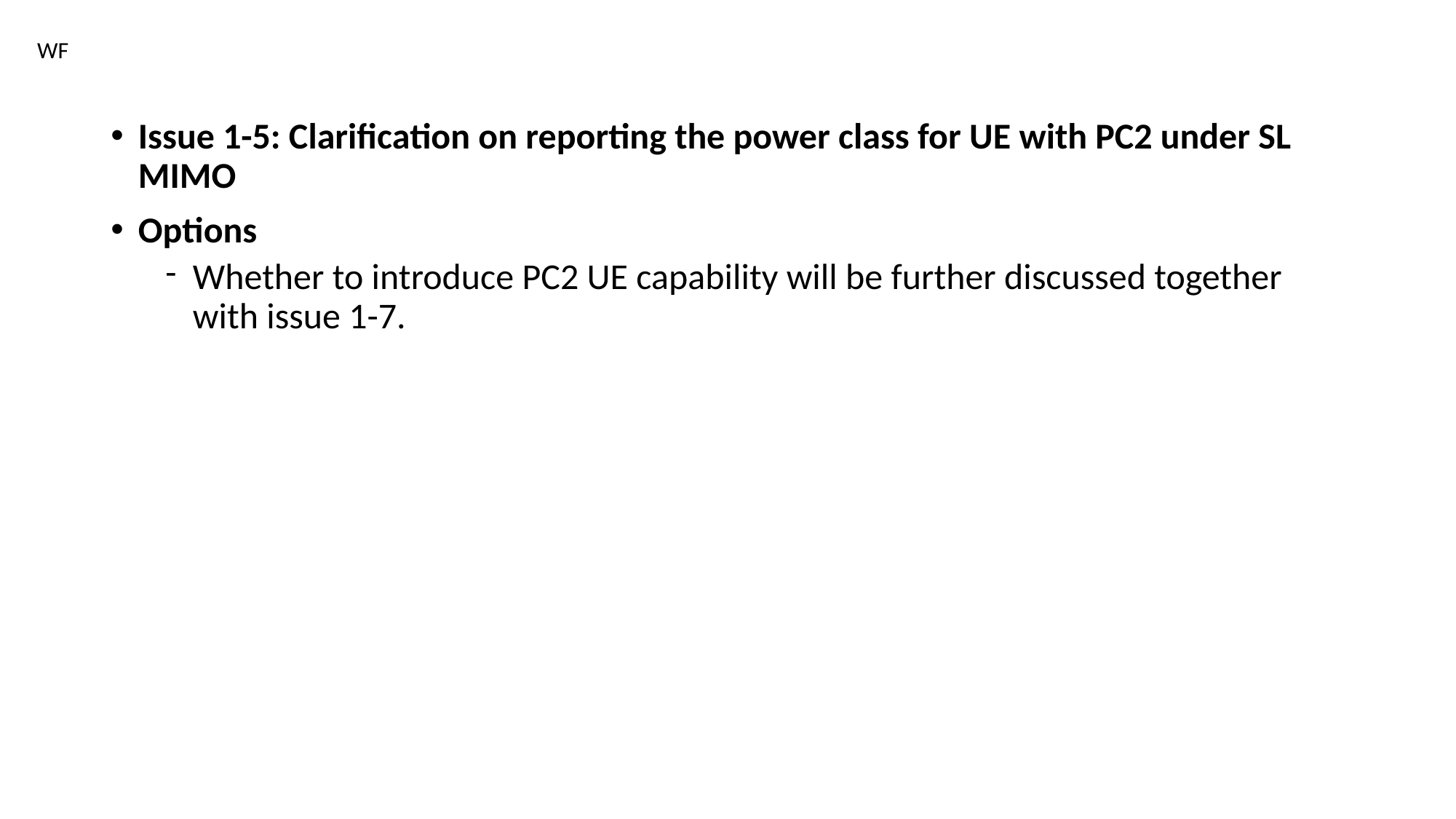

# WF
Issue 1-5: Clarification on reporting the power class for UE with PC2 under SL MIMO
Options
Whether to introduce PC2 UE capability will be further discussed together with issue 1-7.